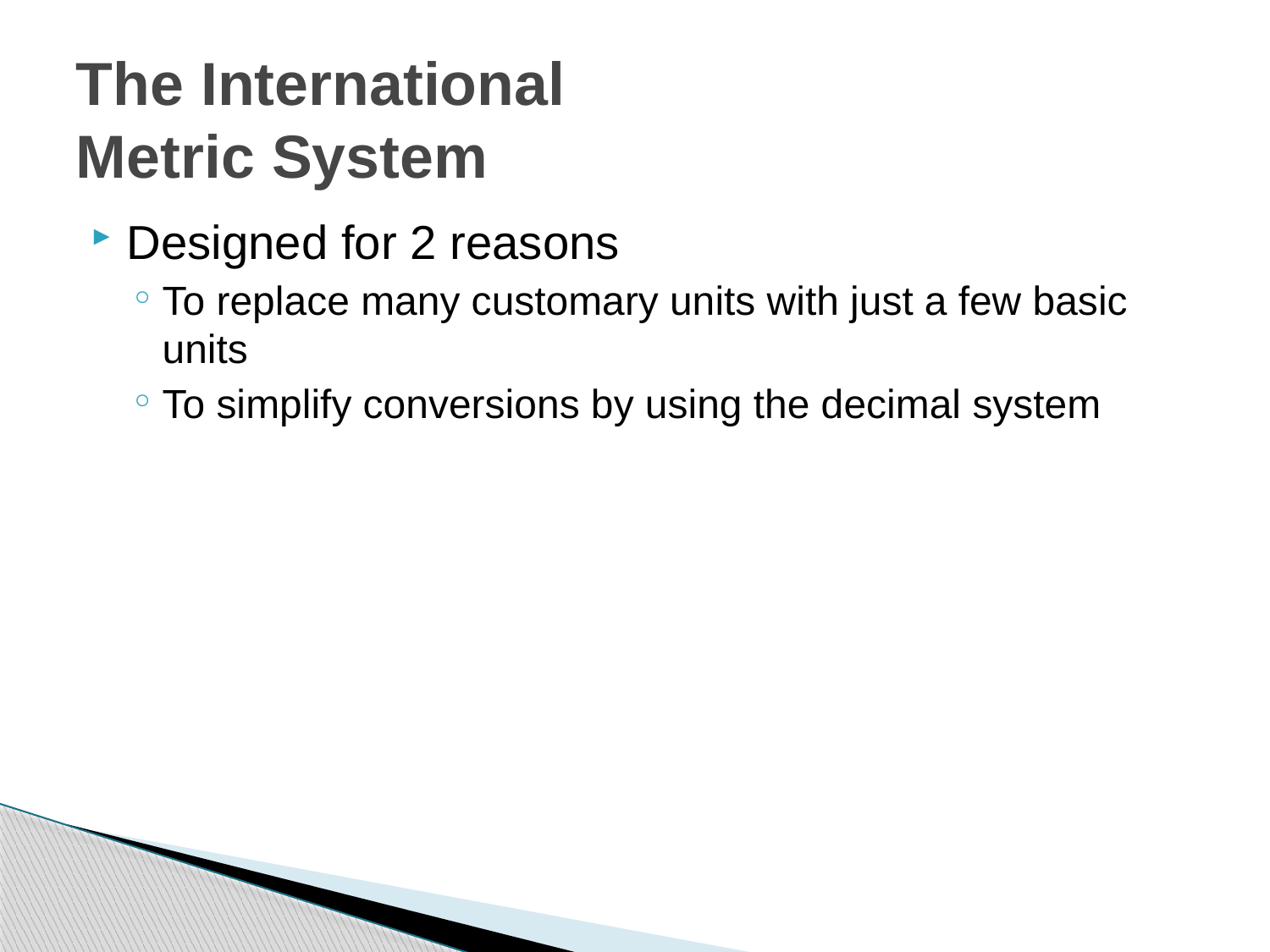

# The International Metric System
Designed for 2 reasons
To replace many customary units with just a few basic units
To simplify conversions by using the decimal system